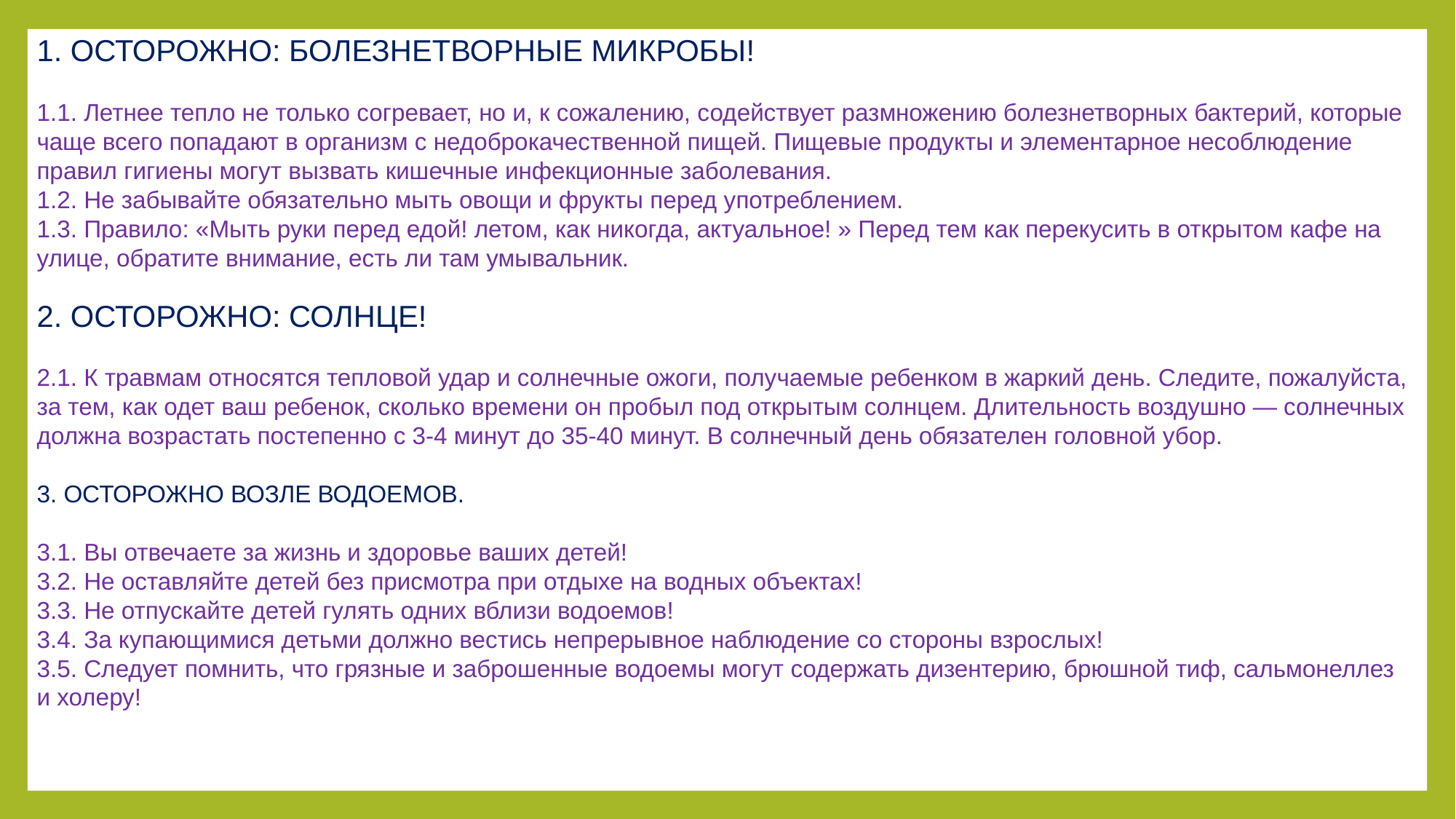

1. ОСТОРОЖНО: БОЛЕЗНЕТВОРНЫЕ МИКРОБЫ!

1.1. Летнее тепло не только согревает, но и, к сожалению, содействует размножению болезнетворных бактерий, которые чаще всего попадают в организм с недоброкачественной пищей. Пищевые продукты и элементарное несоблюдение правил гигиены могут вызвать кишечные инфекционные заболевания.
1.2. Не забывайте обязательно мыть овощи и фрукты перед употреблением.
1.3. Правило: «Мыть руки перед едой! летом, как никогда, актуальное! » Перед тем как перекусить в открытом кафе на улице, обратите внимание, есть ли там умывальник.

2. ОСТОРОЖНО: СОЛНЦЕ!

2.1. К травмам относятся тепловой удар и солнечные ожоги, получаемые ребенком в жаркий день. Следите, пожалуйста, за тем, как одет ваш ребенок, сколько времени он пробыл под открытым солнцем. Длительность воздушно — солнечных должна возрастать постепенно с 3-4 минут до 35-40 минут. В солнечный день обязателен головной убор.

3. ОСТОРОЖНО ВОЗЛЕ ВОДОЕМОВ.

3.1. Вы отвечаете за жизнь и здоровье ваших детей!
3.2. Не оставляйте детей без присмотра при отдыхе на водных объектах!
3.3. Не отпускайте детей гулять одних вблизи водоемов!
3.4. За купающимися детьми должно вестись непрерывное наблюдение со стороны взрослых!
3.5. Следует помнить, что грязные и заброшенные водоемы могут содержать дизентерию, брюшной тиф, сальмонеллез и холеру!